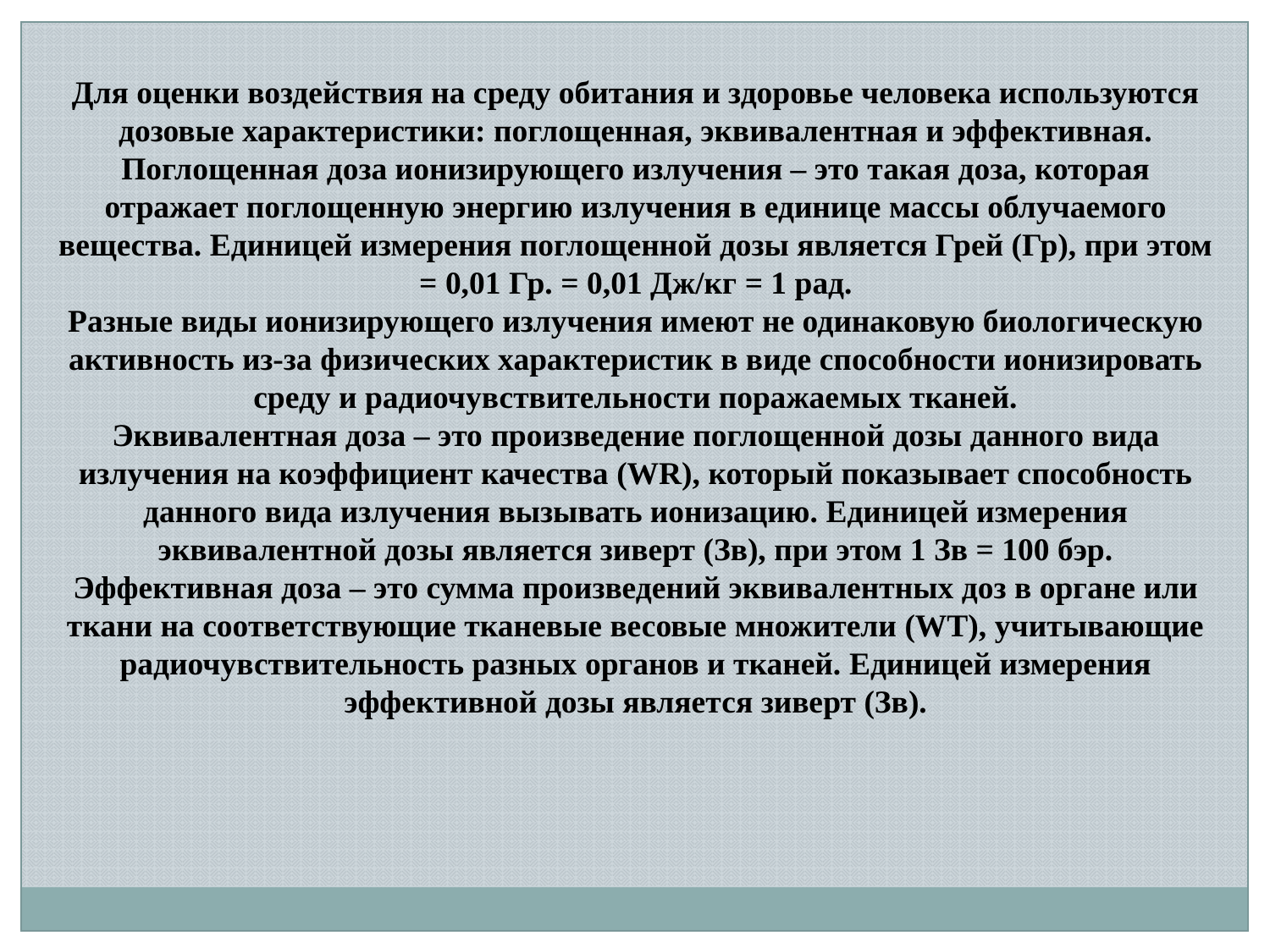

Для оценки воздействия на среду обитания и здоровье человека используются дозовые характеристики: поглощенная, эквивалентная и эффективная.
Поглощенная доза ионизирующего излучения – это такая доза, которая отражает поглощенную энергию излучения в единице массы облучаемого вещества. Единицей измерения поглощенной дозы является Грей (Гр), при этом = 0,01 Гр. = 0,01 Дж/кг = 1 рад.
Разные виды ионизирующего излучения имеют не одинаковую биологическую активность из-за физических характеристик в виде способности ионизировать среду и радиочувствительности поражаемых тканей.
Эквивалентная доза – это произведение поглощенной дозы данного вида излучения на коэффициент качества (WR), который показывает способность данного вида излучения вызывать ионизацию. Единицей измерения эквивалентной дозы является зиверт (Зв), при этом 1 Зв = 100 бэр.
Эффективная доза – это сумма произведений эквивалентных доз в органе или ткани на соответствующие тканевые весовые множители (WT), учитывающие радиочувствительность разных органов и тканей. Единицей измерения эффективной дозы является зиверт (Зв).